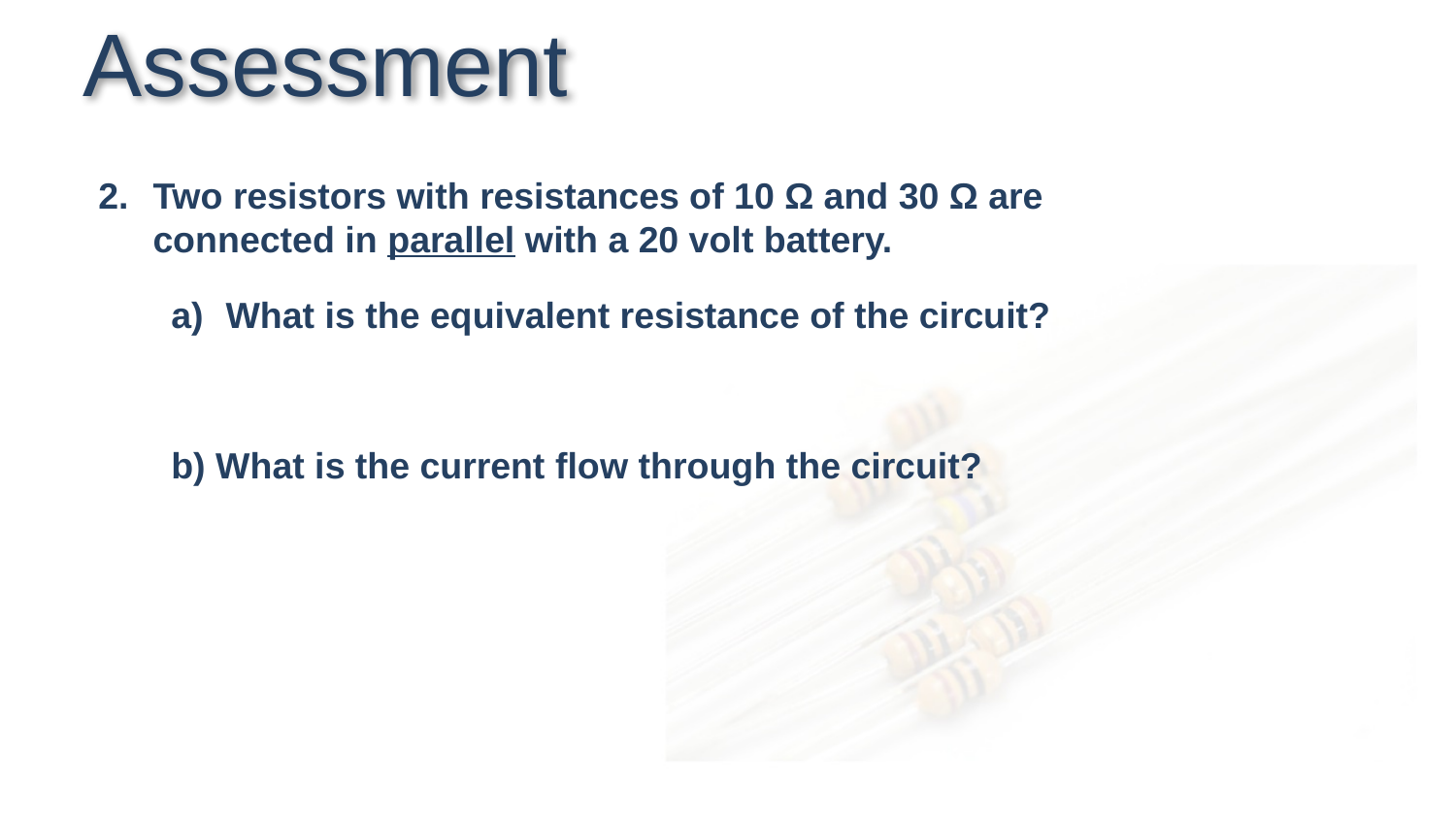

# Assessment
Two resistors with resistances of 10 Ω and 30 Ω are connected in parallel with a 20 volt battery.
What is the equivalent resistance of the circuit?

b) What is the current flow through the circuit?